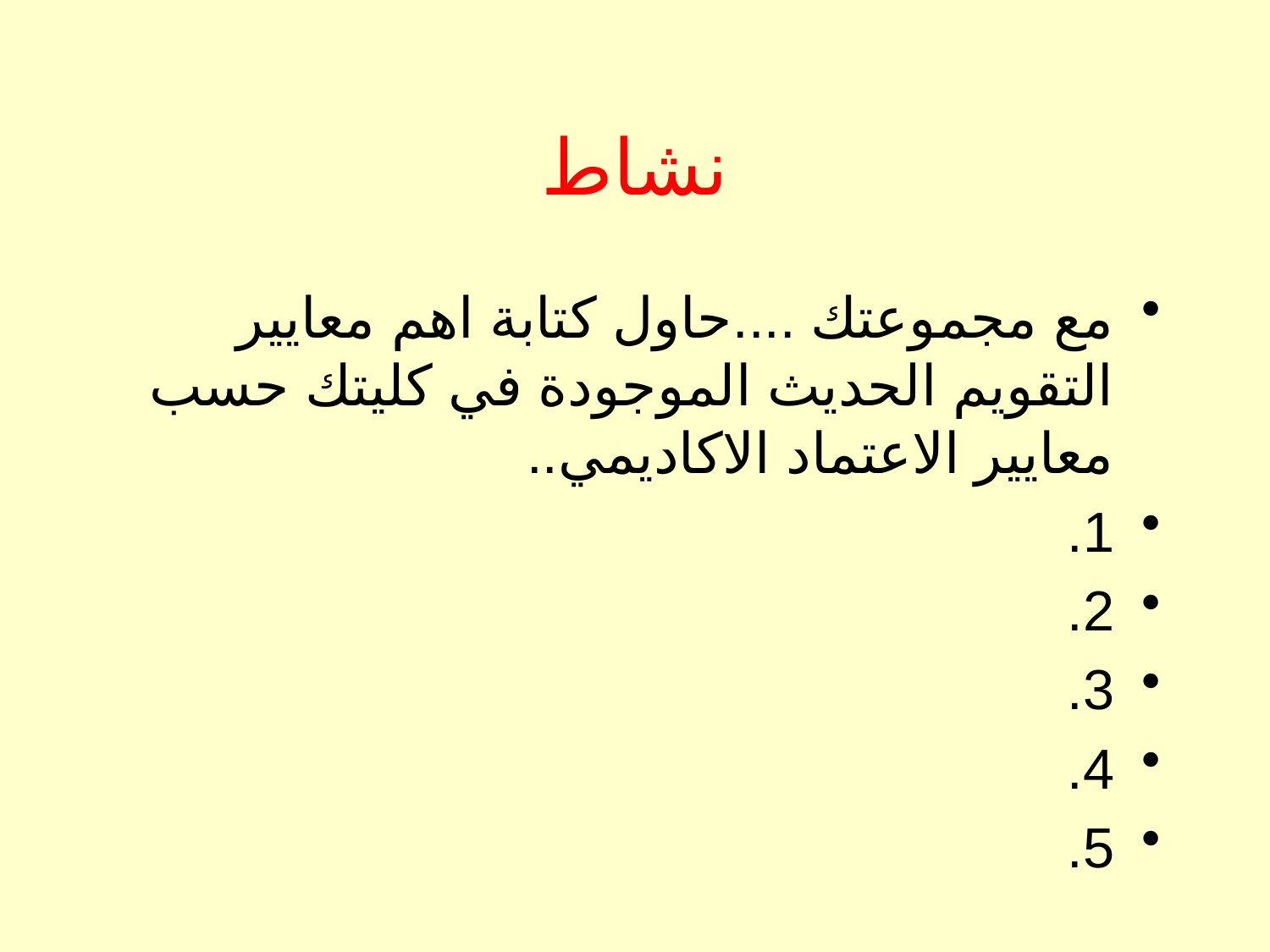

# نشاط
مع مجموعتك ....حاول كتابة اهم معايير التقويم الحديث الموجودة في كليتك حسب معايير الاعتماد الاكاديمي..
1.
2.
3.
4.
5.